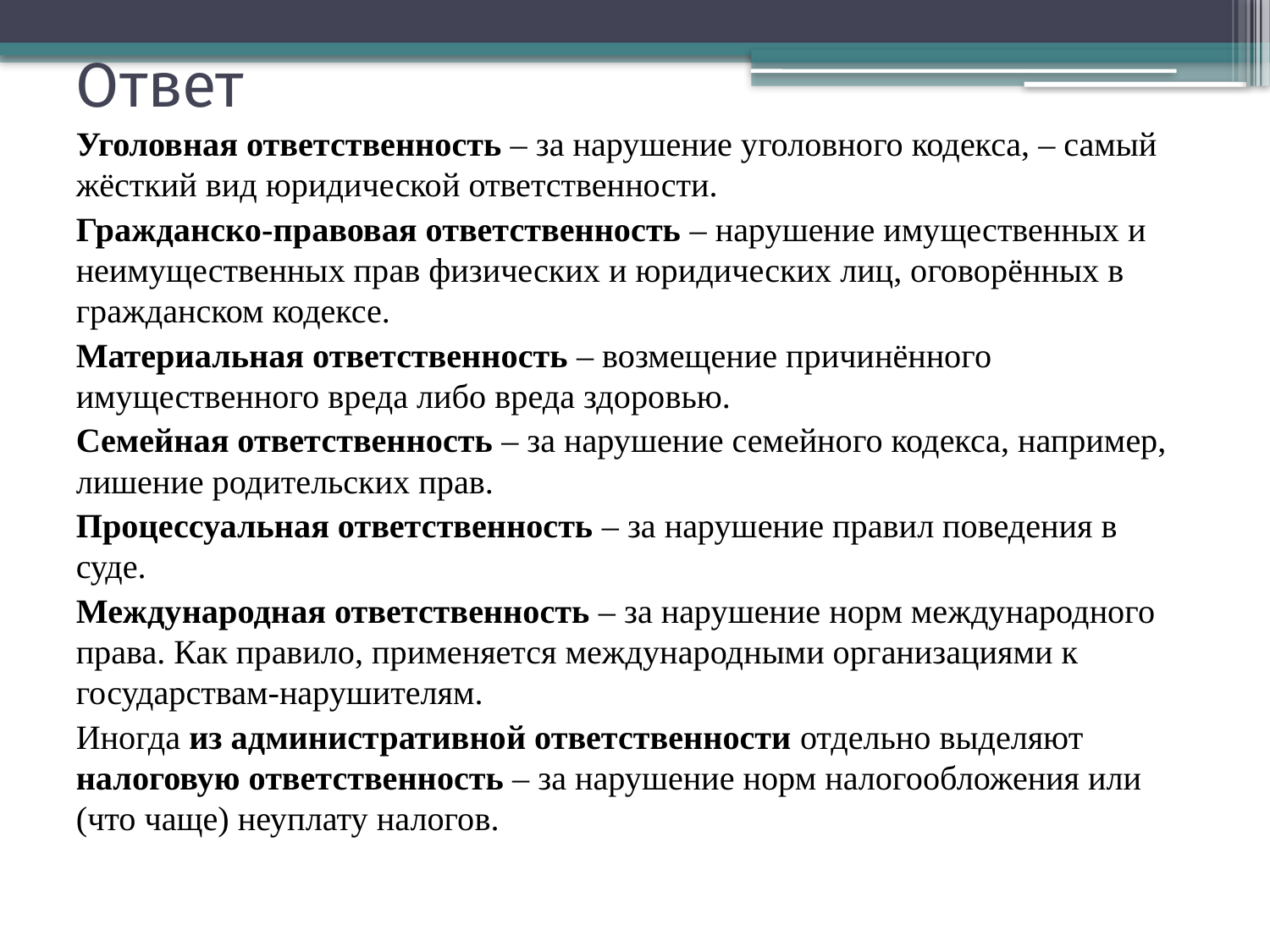

# Ответ
Уголовная ответственность – за нарушение уголовного кодекса, – самый жёсткий вид юридической ответственности.
Гражданско-правовая ответственность – нарушение имущественных и неимущественных прав физических и юридических лиц, оговорённых в гражданском кодексе.
Материальная ответственность – возмещение причинённого имущественного вреда либо вреда здоровью.
Семейная ответственность – за нарушение семейного кодекса, например, лишение родительских прав.
Процессуальная ответственность – за нарушение правил поведения в суде.
Международная ответственность – за нарушение норм международного права. Как правило, применяется международными организациями к государствам-нарушителям.
Иногда из административной ответственности отдельно выделяют налоговую ответственность – за нарушение норм налогообложения или (что чаще) неуплату налогов.